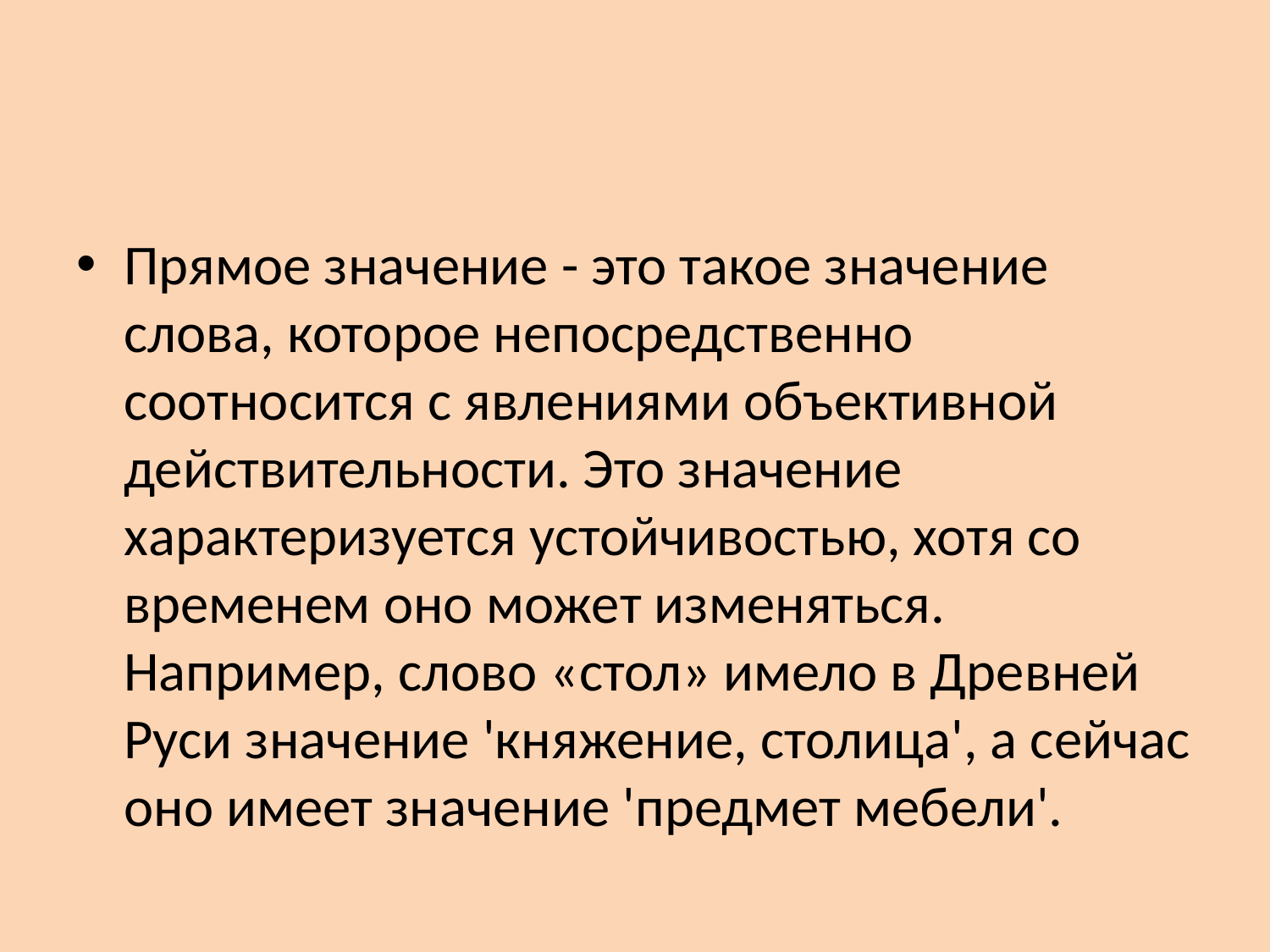

#
Прямое значение - это такое значение слова, которое непосредственно соотносится с явлениями объективной действительности. Это значение характеризуется устойчивостью, хотя со временем оно может изменяться. Например, слово «стол» имело в Древней Руси значение 'княжение, столица', а сейчас оно имеет значение 'предмет мебели'.